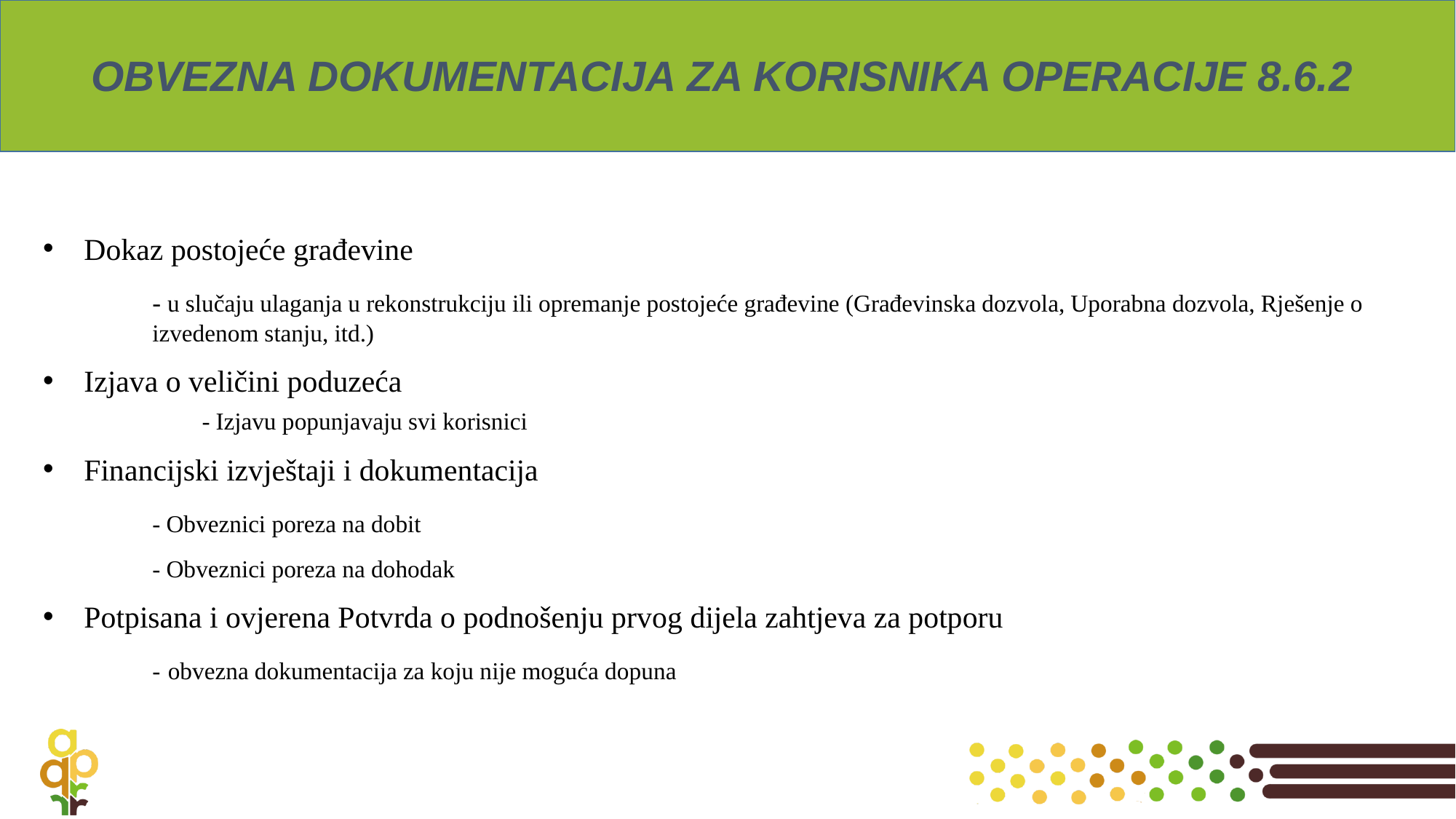

# OBVEZNA DOKUMENTACIJA ZA KORISNIKA OPERACIJE 8.6.2

Dokaz postojeće građevine
	- u slučaju ulaganja u rekonstrukciju ili opremanje postojeće građevine (Građevinska dozvola, Uporabna dozvola, Rješenje o 	izvedenom stanju, itd.)
Izjava o veličini poduzeća
	- Izjavu popunjavaju svi korisnici
Financijski izvještaji i dokumentacija
	- Obveznici poreza na dobit
	- Obveznici poreza na dohodak
Potpisana i ovjerena Potvrda o podnošenju prvog dijela zahtjeva za potporu
	- obvezna dokumentacija za koju nije moguća dopuna